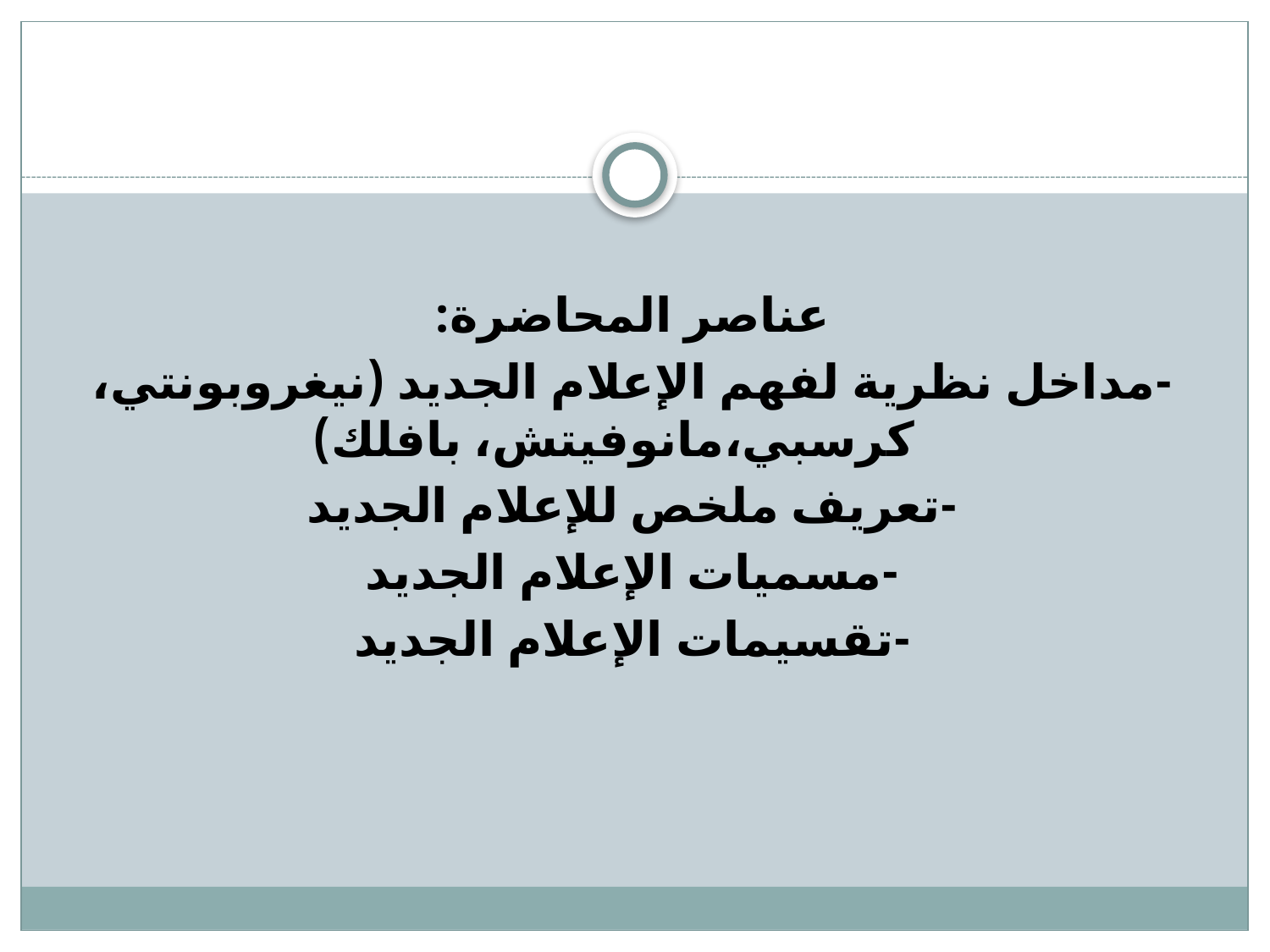

#

عناصر المحاضرة:
-مداخل نظرية لفهم الإعلام الجديد (نيغروبونتي، كرسبي،مانوفيتش، بافلك)
-تعريف ملخص للإعلام الجديد
-مسميات الإعلام الجديد
-تقسيمات الإعلام الجديد